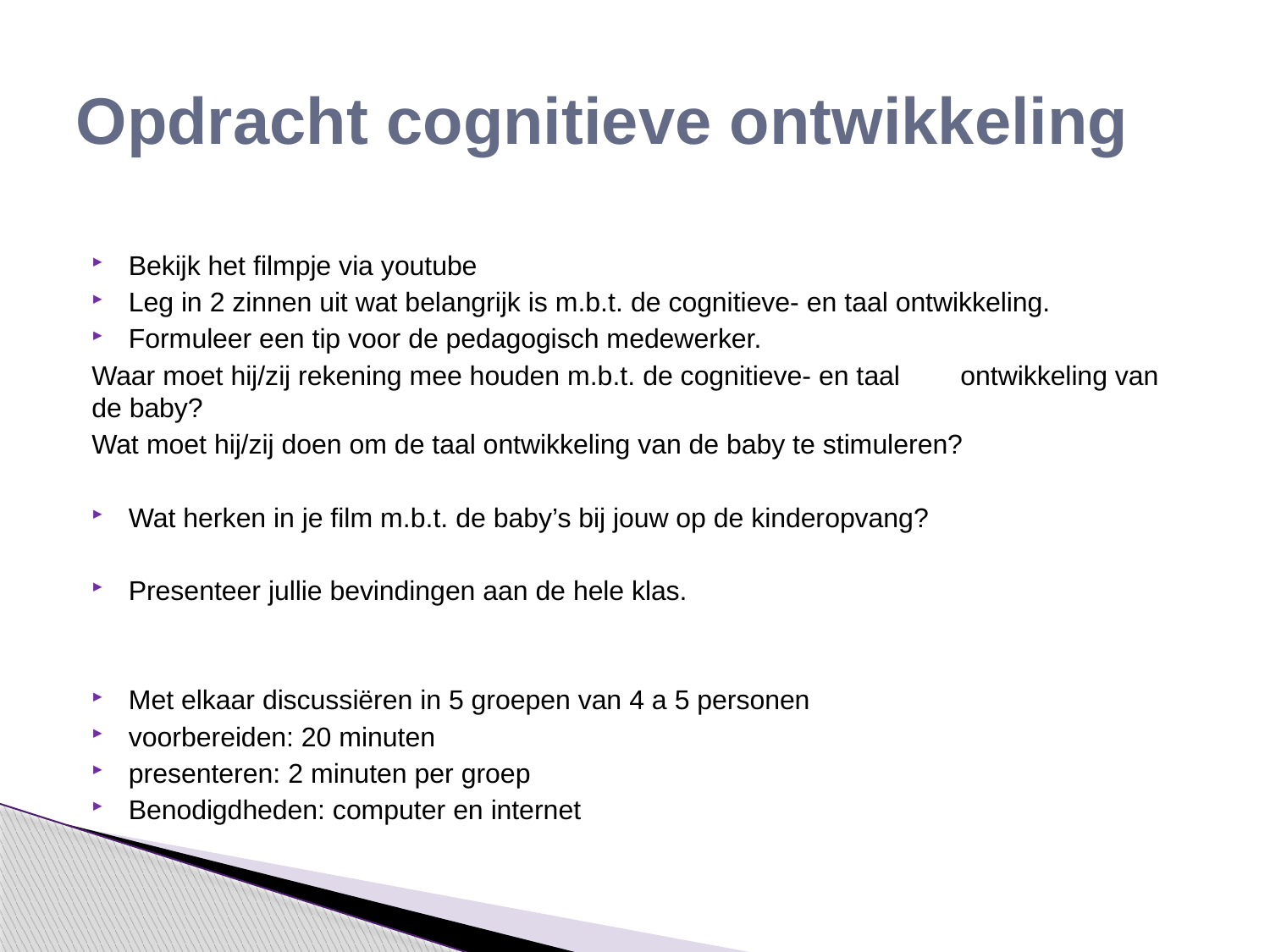

# Opdracht cognitieve ontwikkeling

Bekijk het filmpje via youtube
Leg in 2 zinnen uit wat belangrijk is m.b.t. de cognitieve- en taal ontwikkeling.
Formuleer een tip voor de pedagogisch medewerker.
	Waar moet hij/zij rekening mee houden m.b.t. de cognitieve- en taal 	ontwikkeling van de baby?
	Wat moet hij/zij doen om de taal ontwikkeling van de baby te stimuleren?

Wat herken in je film m.b.t. de baby’s bij jouw op de kinderopvang?

Presenteer jullie bevindingen aan de hele klas.

Met elkaar discussiëren in 5 groepen van 4 a 5 personen
voorbereiden: 20 minuten
presenteren: 2 minuten per groep
Benodigdheden: computer en internet